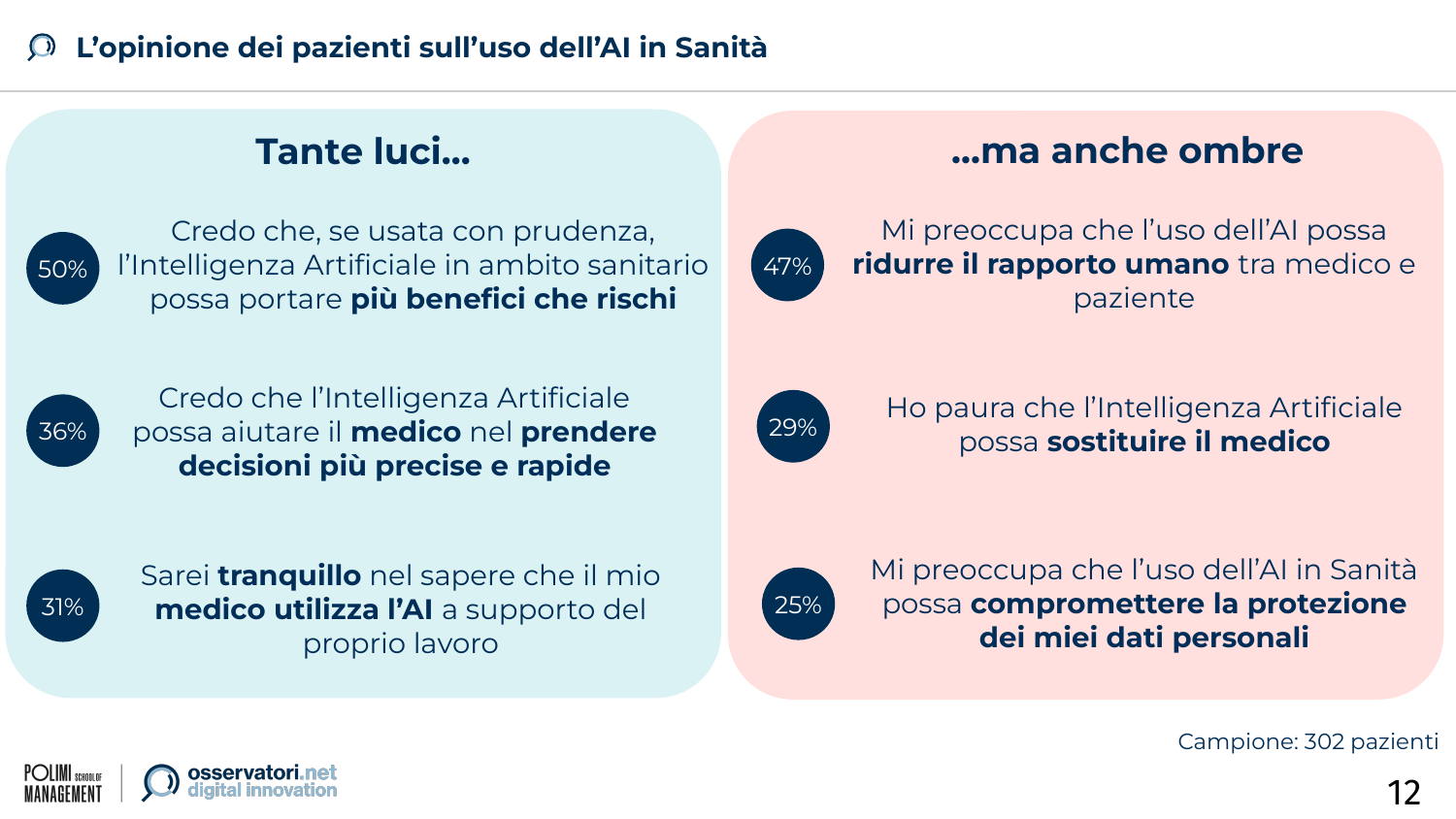

# L’opinione dei pazienti sull’uso dell’AI in Sanità

…ma anche ombre
Mi preoccupa che l’uso dell’AI possa ridurre il rapporto umano tra medico e paziente

47%
Ho paura che l’Intelligenza Artificiale possa sostituire il medico

29%
Mi preoccupa che l’uso dell’AI in Sanità possa compromettere la protezione dei miei dati personali

25%
Tante luci…
Credo che, se usata con prudenza, l’Intelligenza Artificiale in ambito sanitario possa portare più benefici che rischi

50%
Credo che l’Intelligenza Artificiale possa aiutare il medico nel prendere decisioni più precise e rapide

36%
Sarei tranquillo nel sapere che il mio medico utilizza l’AI a supporto del proprio lavoro

31%
Campione: 302 pazienti
12